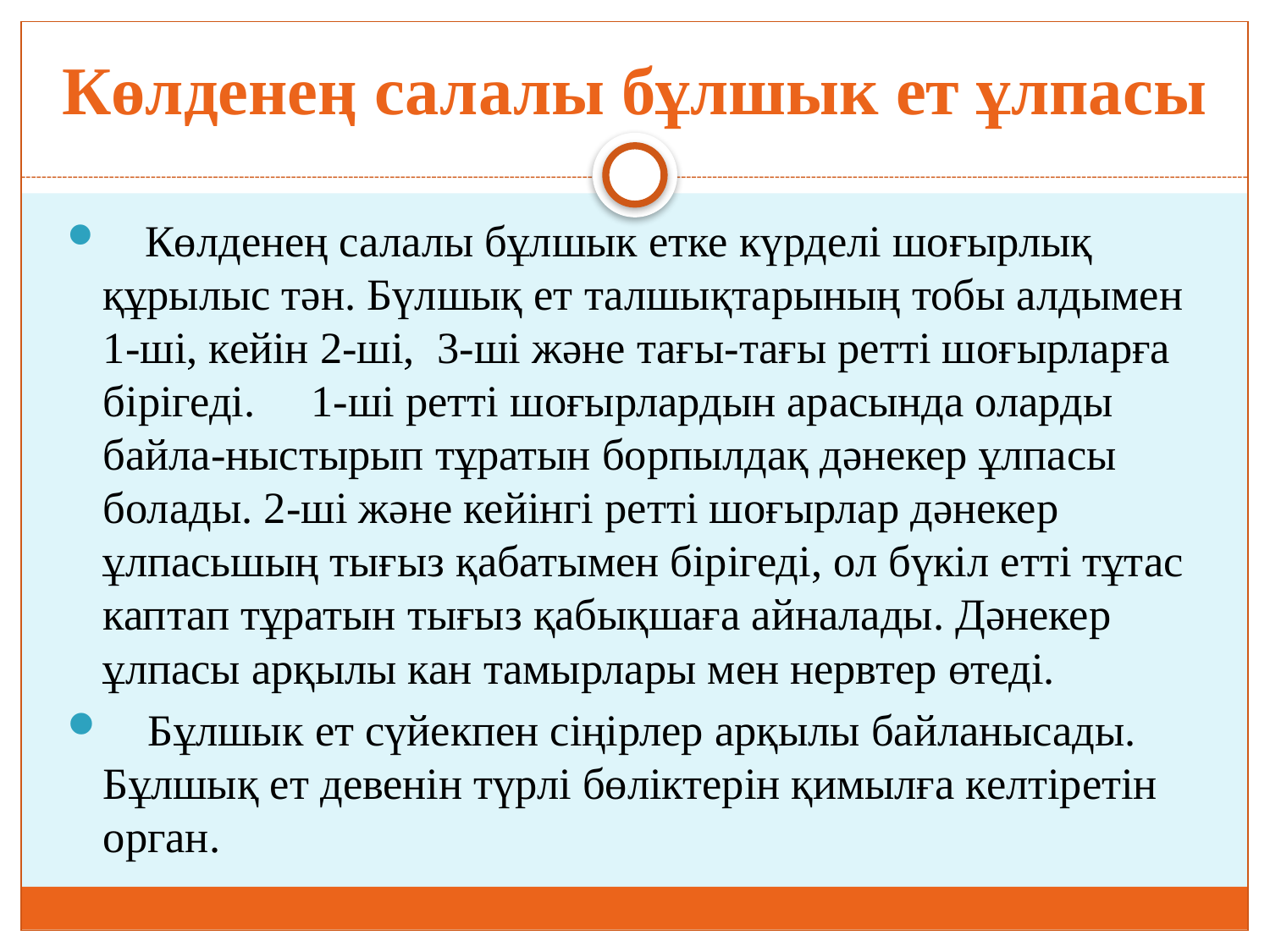

# Көлденең салалы бұлшык ет ұлпасы
    Көлденең салалы бұлшык етке күрделі шоғырлық құрылыс тән. Бүлшық ет талшықтарының тобы алдымен 1-ші, кейін 2-ші,  3-ші және тағы-тағы ретті шоғырларға бірігеді.     1-ші ретті шоғырлардын арасында оларды байла-ныстырып тұратын борпылдақ дәнекер ұлпасы болады. 2-ші және кейінгі ретті шоғырлар дәнекер ұлпасьшың тығыз қабатымен бірігеді, ол бүкіл етті тұтас каптап тұратын тығыз қабықшаға айналады. Дәнекер ұлпасы арқылы кан тамырлары мен нервтер өтеді.
    Бұлшык ет сүйекпен сіңірлер арқылы байланысады. Бұлшық ет девенін түрлі бөліктерін қимылға келтіретін орган.